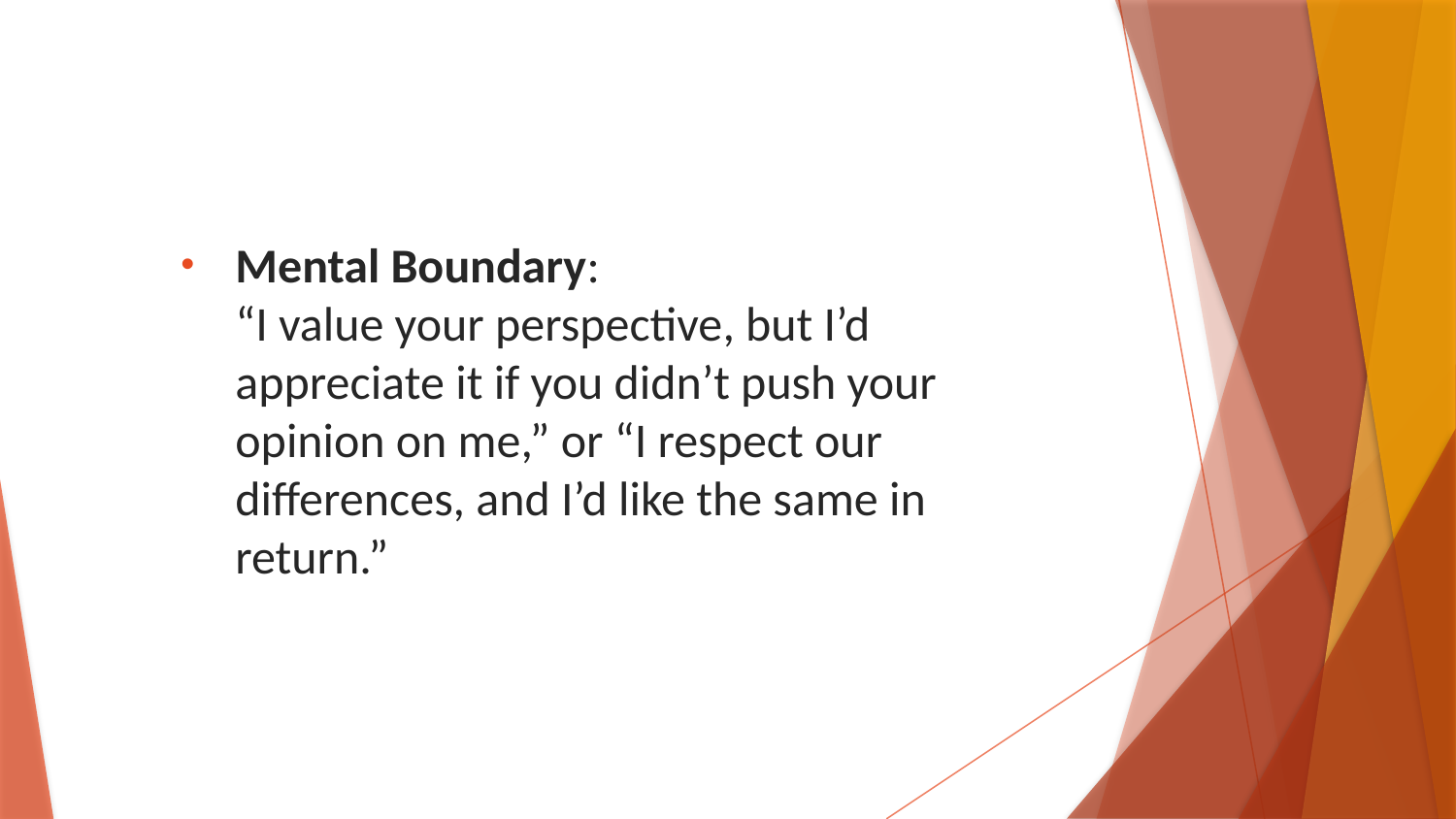

Mental Boundary:
“I value your perspective, but I’d appreciate it if you didn’t push your opinion on me,” or “I respect our differences, and I’d like the same in return.”